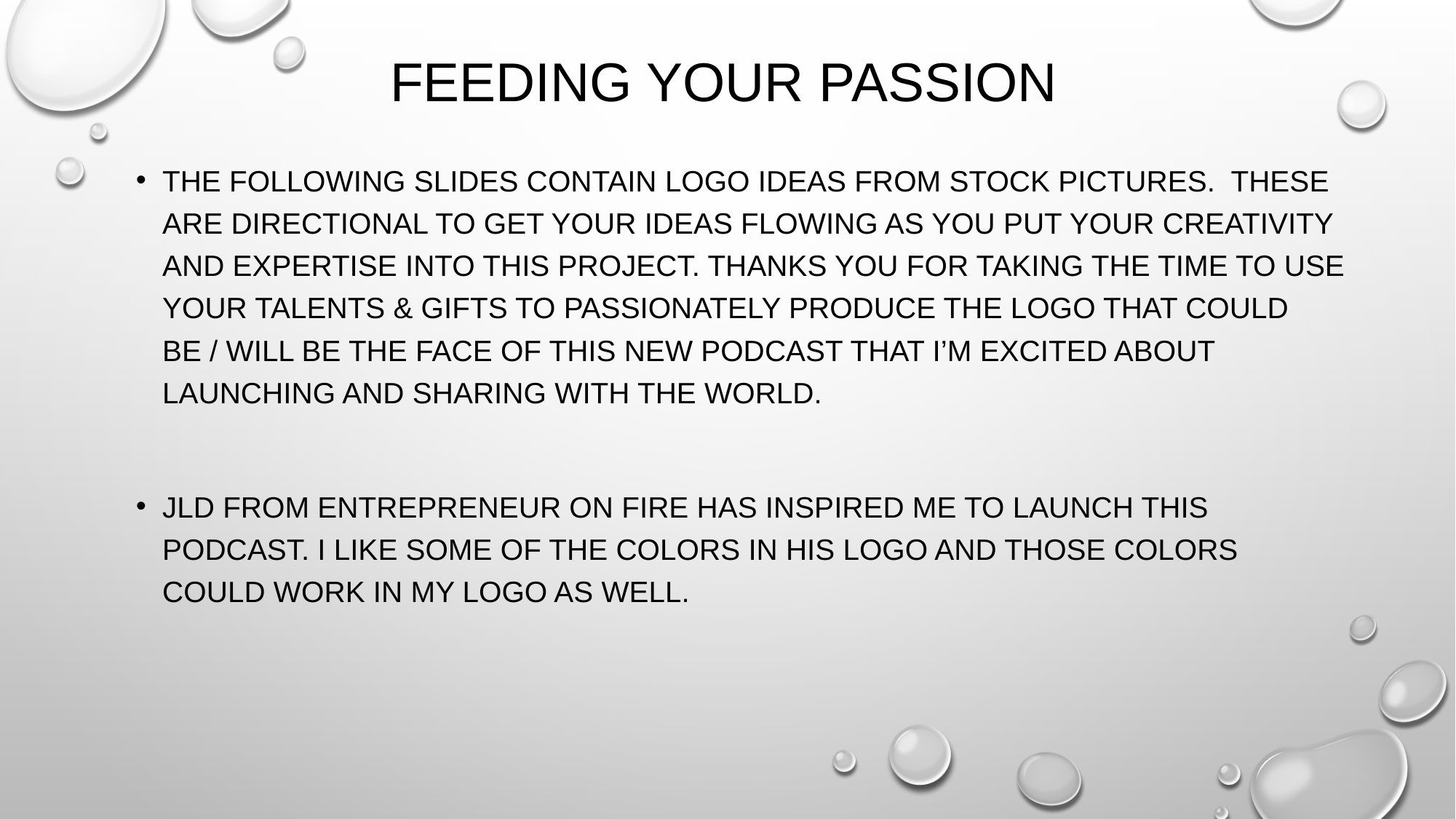

# Feeding Your Passion
The following slides contain logo ideas from stock pictures.  These are directional to get your ideas flowing as you put your creativity and expertise into this project. Thanks you for taking the time to use your talents & gifts to passionately produce the logo that could be / will be the face of this new podcast that I’m excited about launching and sharing with the world.

JLD from Entrepreneur ON Fire has inspired me to launch this podcast. I like some of the colors in his logo and those colors could work in my logo as well.